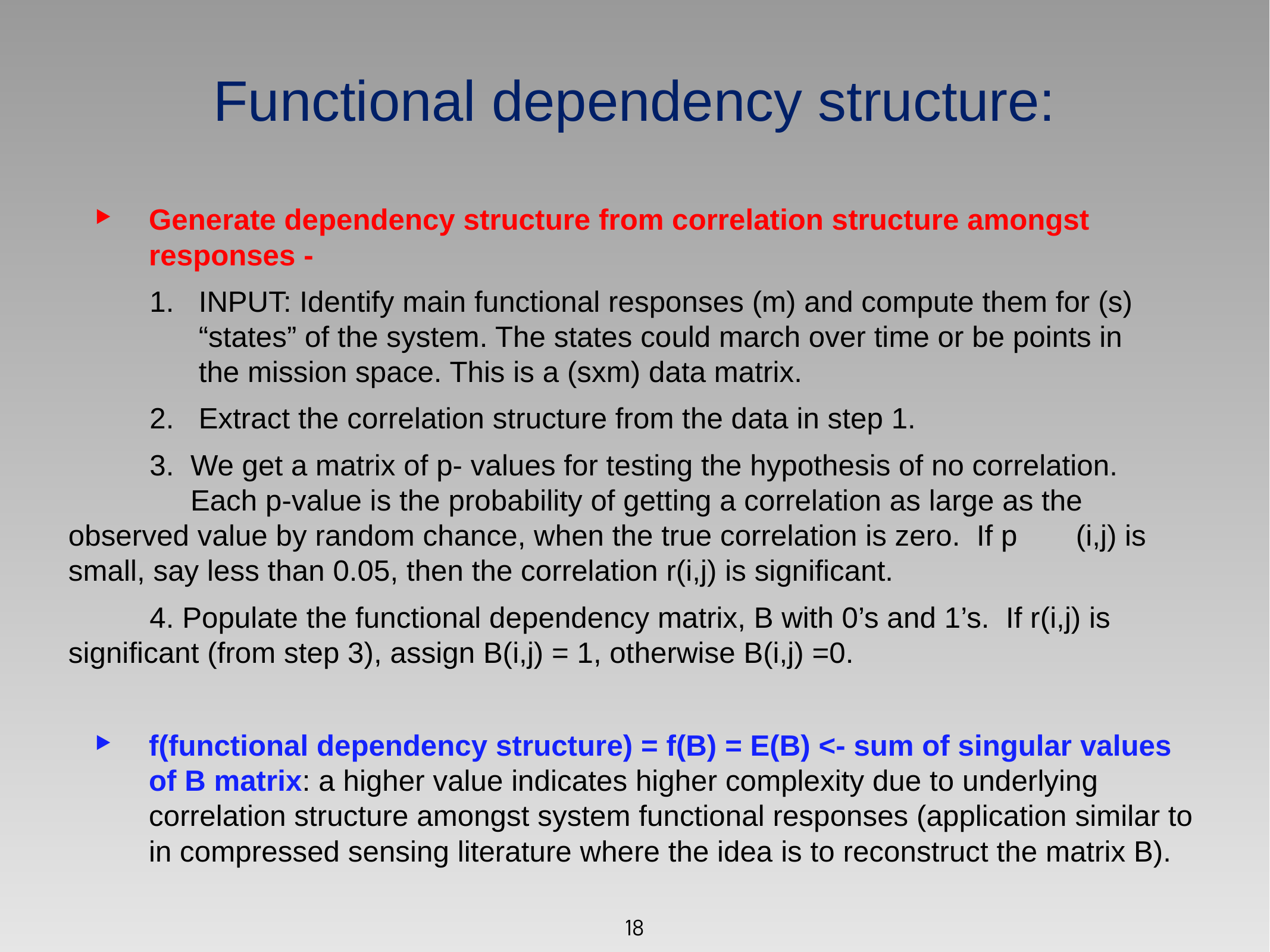

# Functional dependency structure:
Generate dependency structure from correlation structure amongst responses -
	1.   INPUT: Identify main functional responses (m) and compute them for (s) 	      “states” of the system. The states could march over time or be points in 	      the mission space. This is a (sxm) data matrix.
	2.   Extract the correlation structure from the data in step 1.
	3.  We get a matrix of p- values for testing the hypothesis of no correlation.  	     Each p-value is the probability of getting a correlation as large as the 	     observed value by random chance, when the true correlation is zero.  If p	    (i,j) is small, say less than 0.05, then the correlation r(i,j) is significant.
	4. Populate the functional dependency matrix, B with 0’s and 1’s.  If r(i,j) is 	    significant (from step 3), assign B(i,j) = 1, otherwise B(i,j) =0.

f(functional dependency structure) = f(B) = E(B) <- sum of singular values of B matrix: a higher value indicates higher complexity due to underlying correlation structure amongst system functional responses (application similar to in compressed sensing literature where the idea is to reconstruct the matrix B).
18